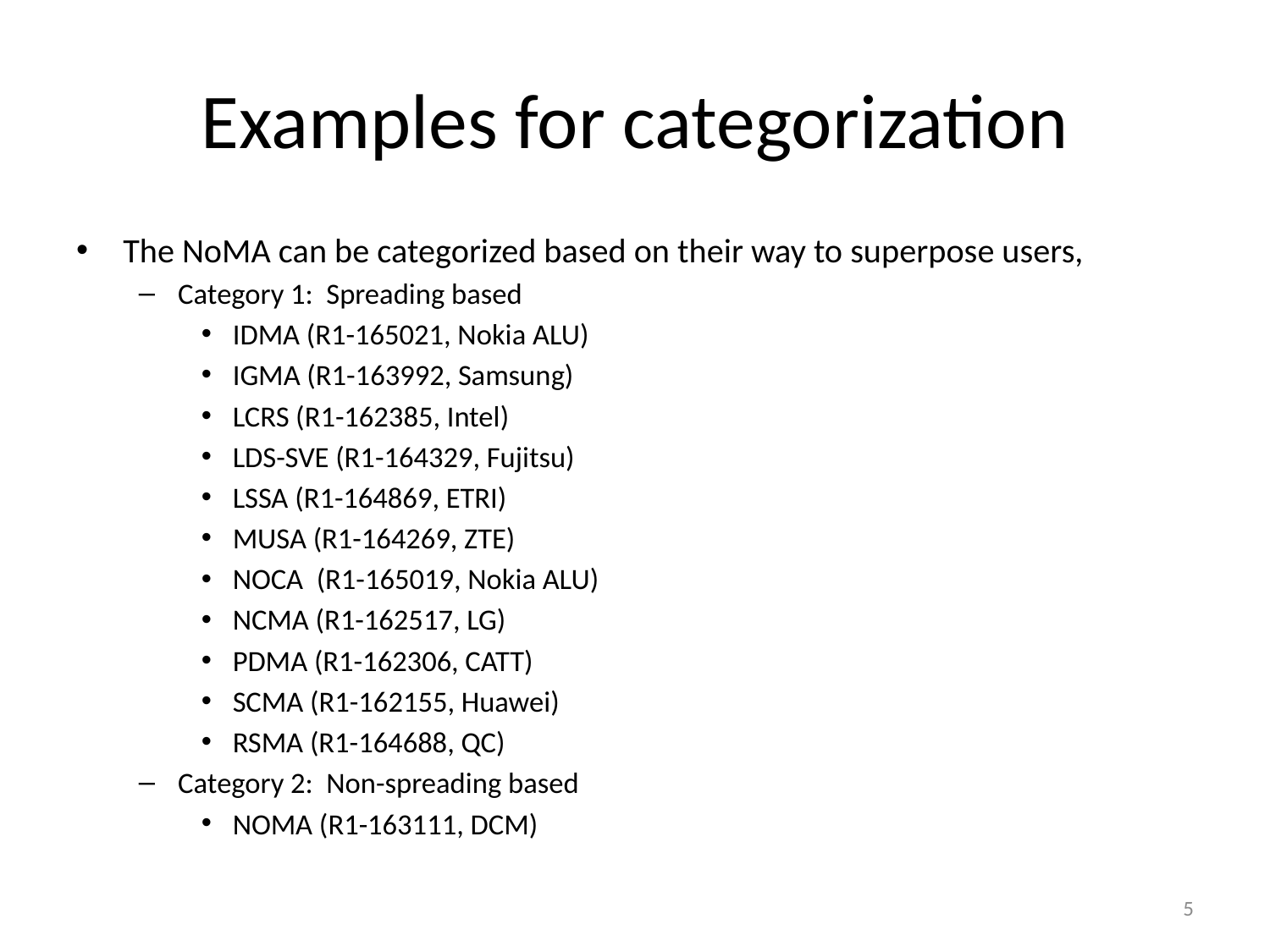

# Examples for categorization
The NoMA can be categorized based on their way to superpose users,
Category 1:  Spreading based
IDMA (R1-165021, Nokia ALU)
IGMA (R1-163992, Samsung)
LCRS (R1-162385, Intel)
LDS-SVE (R1-164329, Fujitsu)
LSSA (R1-164869, ETRI)
MUSA (R1-164269, ZTE)
NOCA  (R1-165019, Nokia ALU)
NCMA (R1-162517, LG)
PDMA (R1-162306, CATT)
SCMA (R1-162155, Huawei)
RSMA (R1-164688, QC)
Category 2:  Non-spreading based
NOMA (R1-163111, DCM)
5